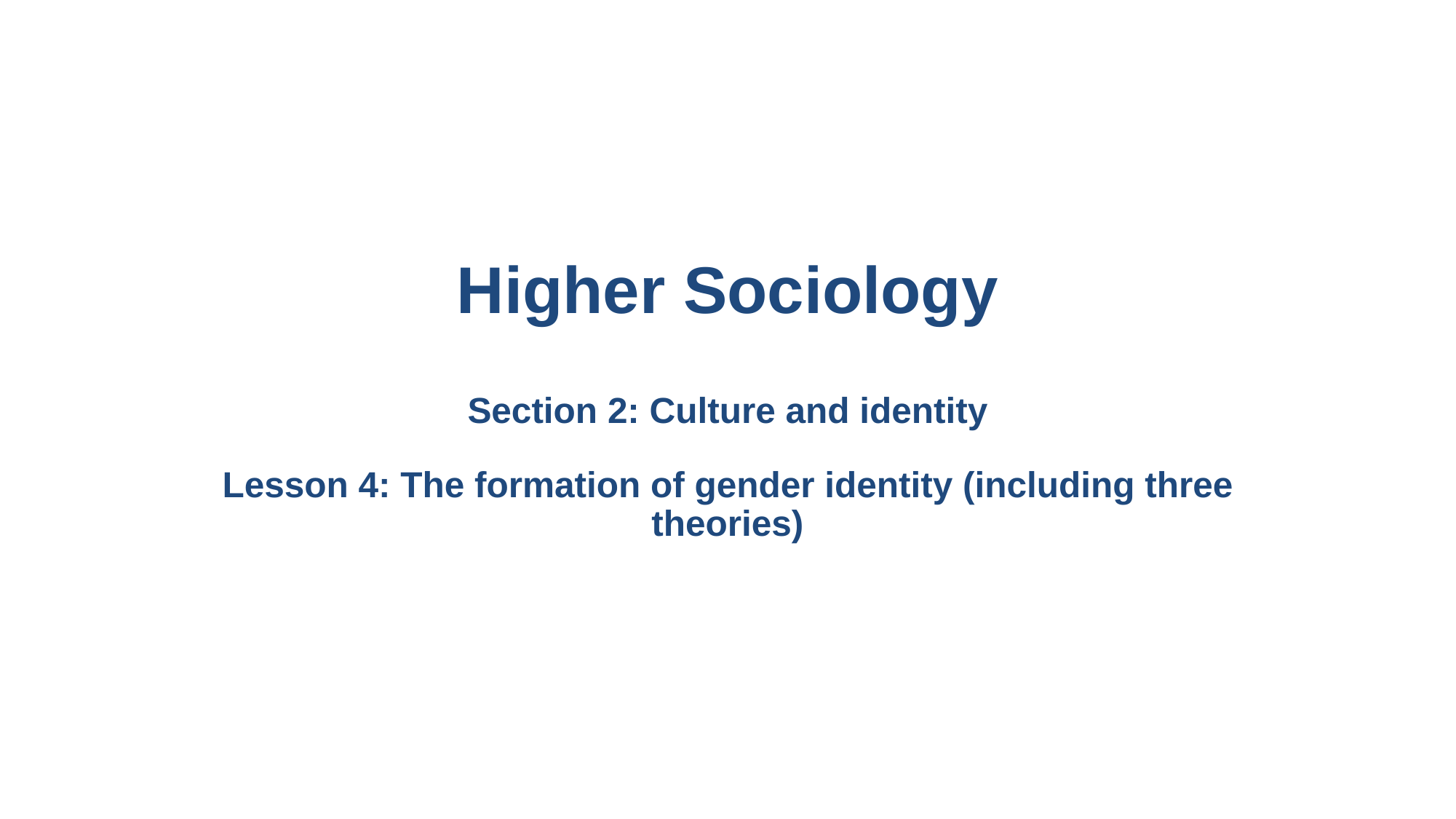

# Higher Sociology Section 2: Culture and identity Lesson 4: The formation of gender identity (including three theories)